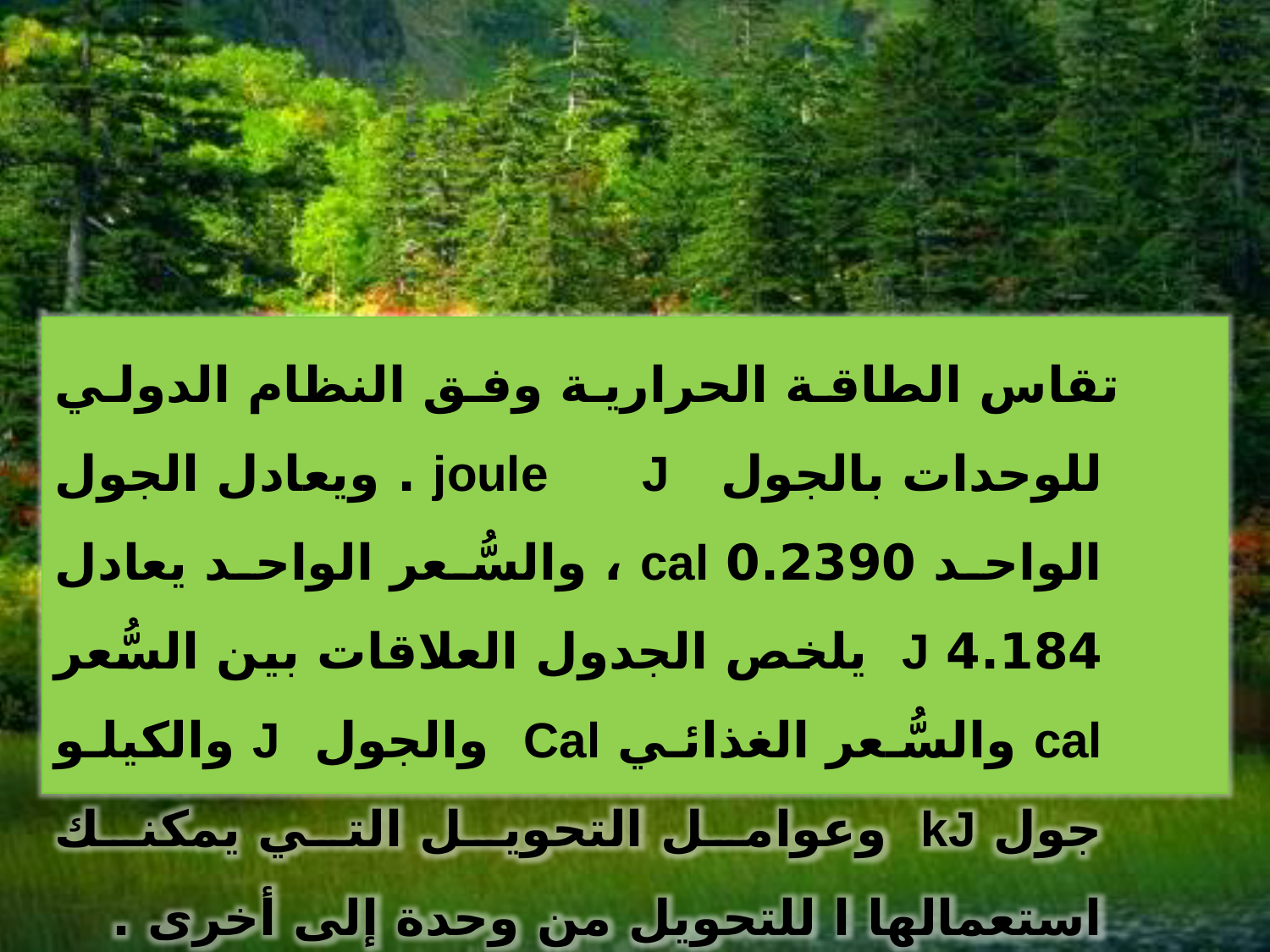

تقاس الطاقة الحرارية وفق النظام الدولي للوحدات بالجول   joule  J . ويعادل الجول الواحد 0.2390 cal ، والسُّعر الواحد يعادل 4.184 J  يلخص الجدول العلاقات بين السُّعر cal والسُّعر الغذائي Cal  والجول  J والكيلو جول kJ  وعوامل التحويل التي يمكنك استعمالها ا للتحويل من وحدة إلى أخرى .